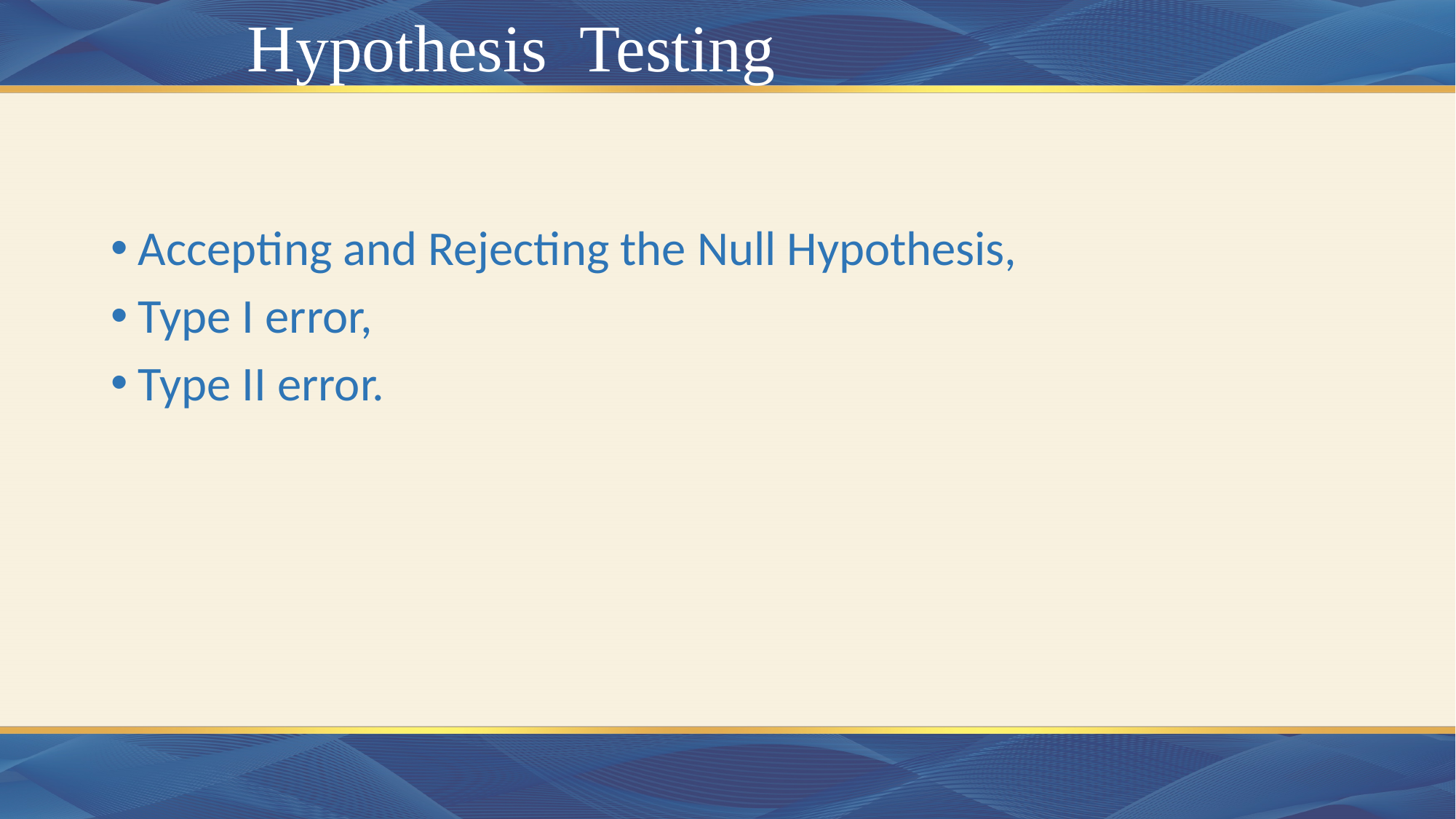

# Hypothesis  Testing
Accepting and Rejecting the Null Hypothesis,
Type I error,
Type II error.